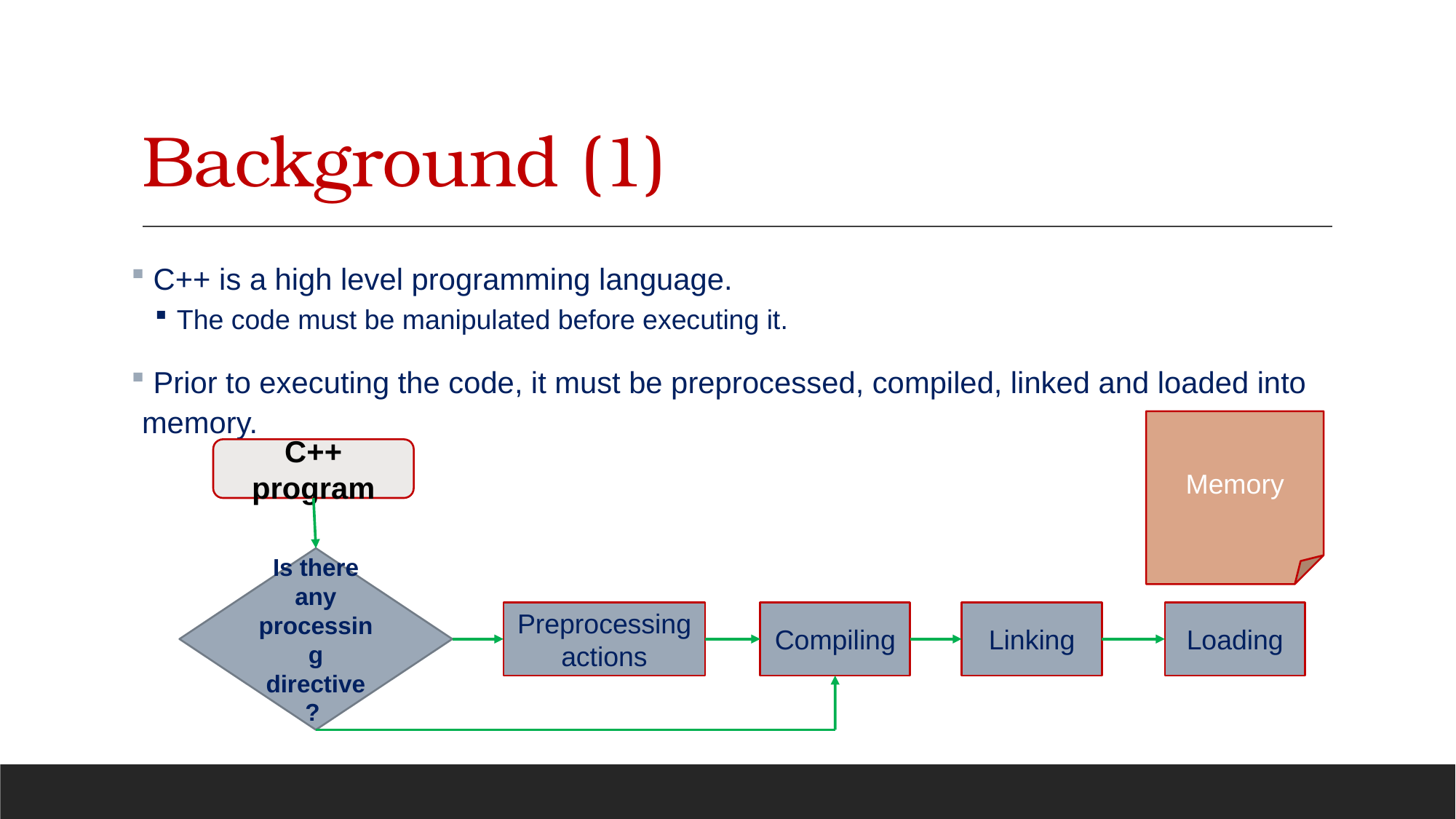

# Background (1)
 C++ is a high level programming language.
The code must be manipulated before executing it.
 Prior to executing the code, it must be preprocessed, compiled, linked and loaded into memory.

Memory
C++ program
Is there any processing directive ?
Preprocessing actions
Compiling
Linking
Loading